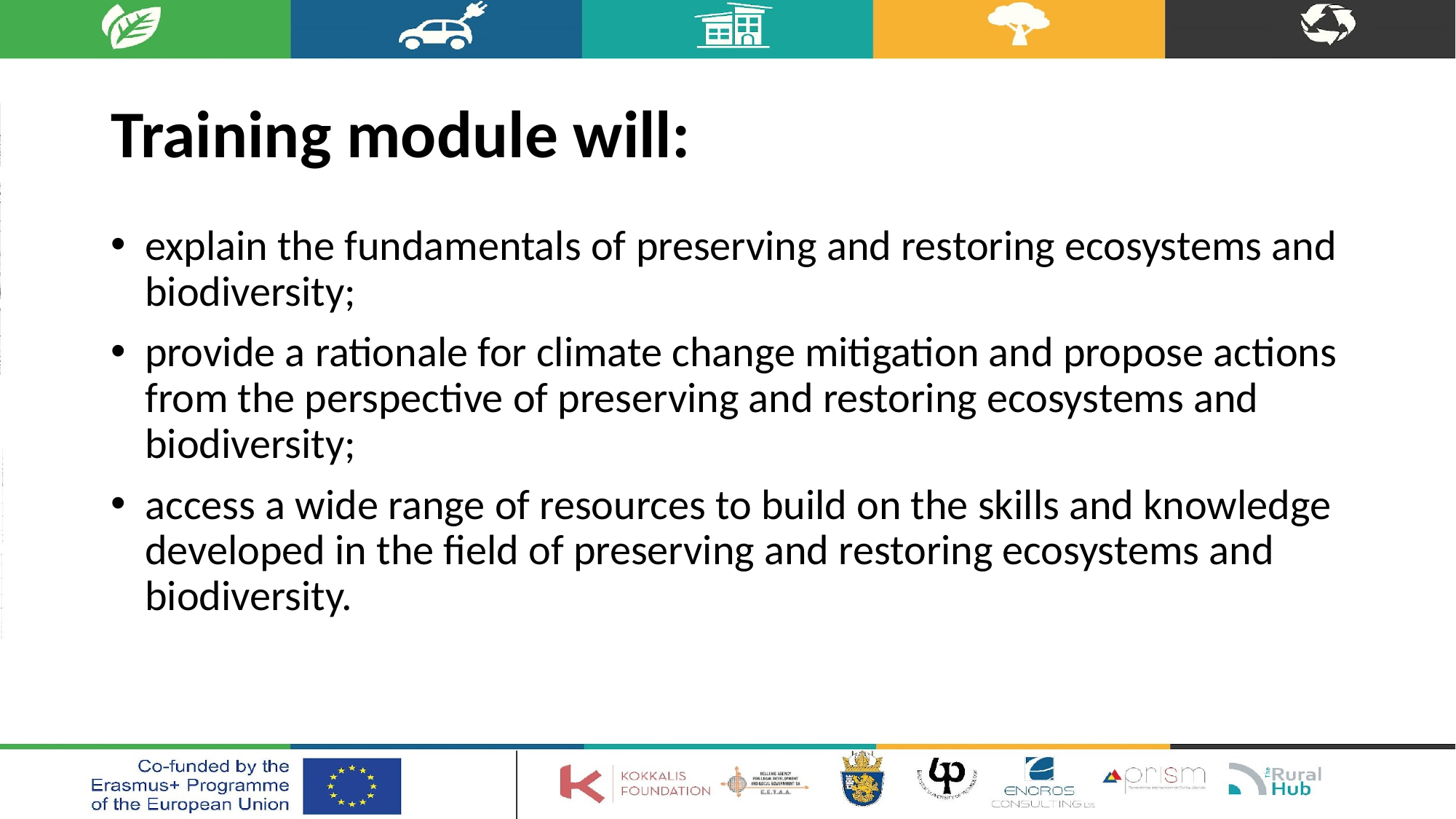

# Training module will:
explain the fundamentals of preserving and restoring ecosystems and biodiversity;
provide a rationale for climate change mitigation and propose actions from the perspective of preserving and restoring ecosystems and biodiversity;
access a wide range of resources to build on the skills and knowledge developed in the field of preserving and restoring ecosystems and biodiversity.